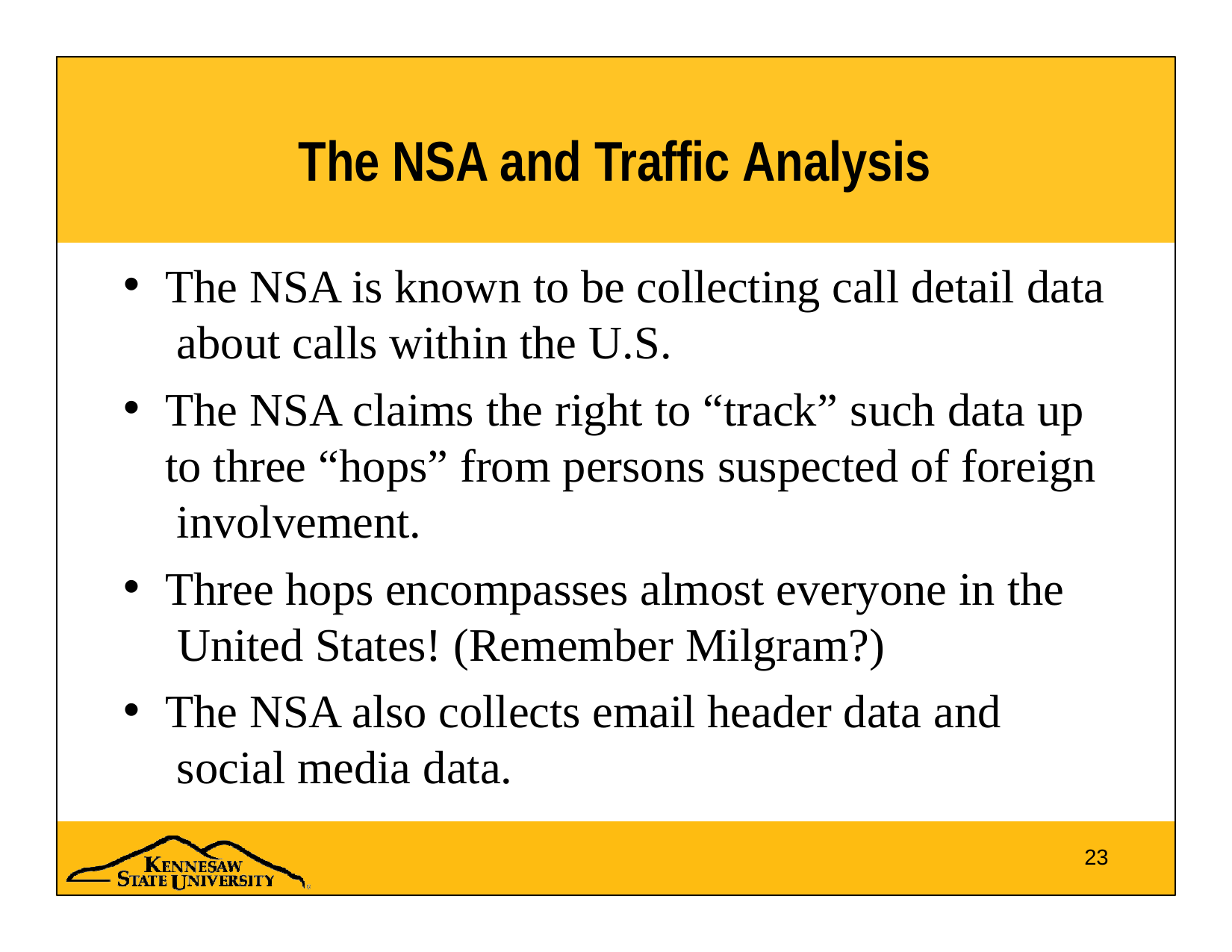

# The NSA and Traffic Analysis
The NSA is known to be collecting call detail data  about calls within the U.S.
The NSA claims the right to “track” such data up  to three “hops” from persons suspected of foreign  involvement.
Three hops encompasses almost everyone in the  United States! (Remember Milgram?)
The NSA also collects email header data and  social media data.

23